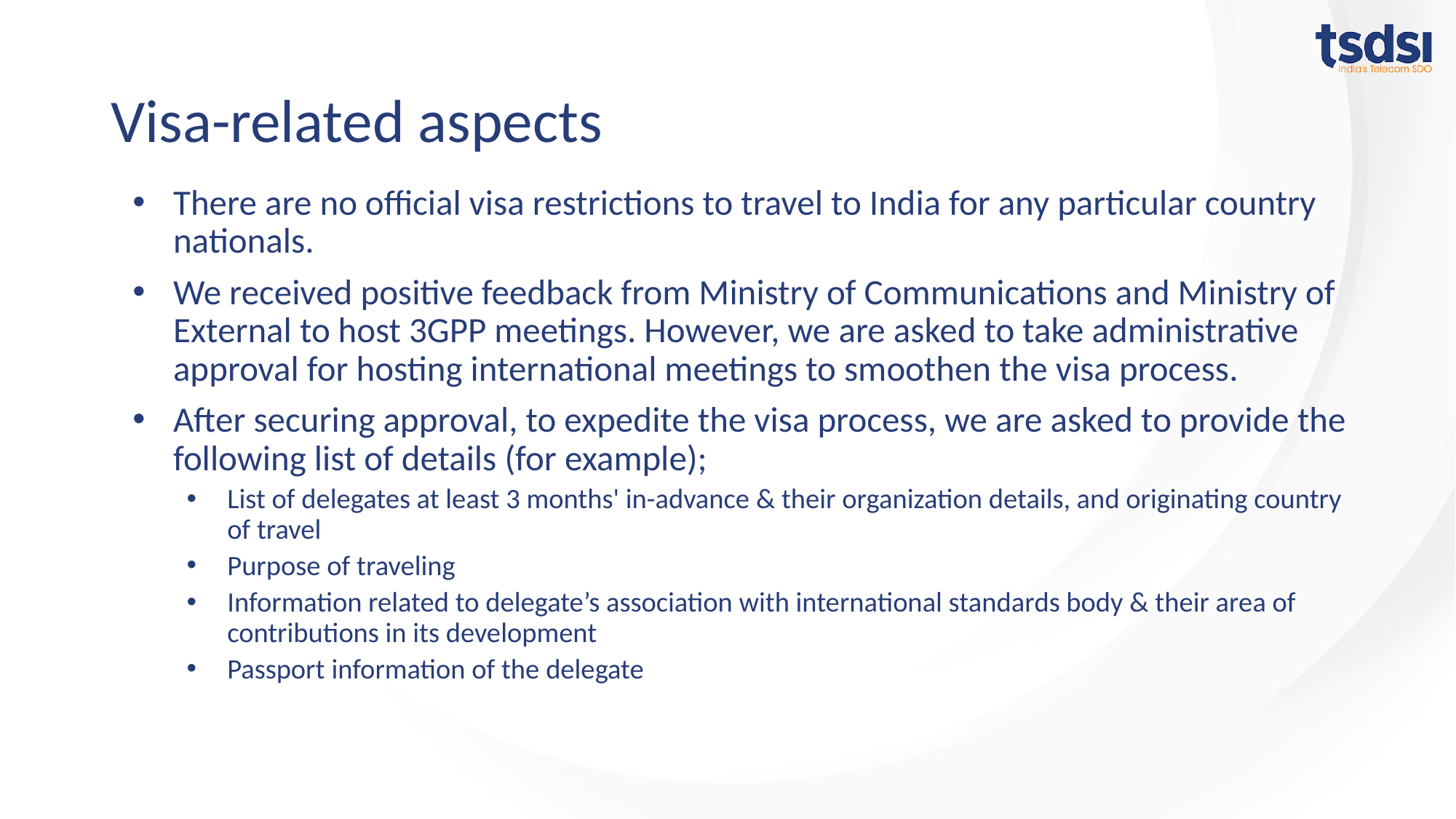

# Visa-related aspects
There are no official visa restrictions to travel to India for any particular country nationals.
We received positive feedback from Ministry of Communications and Ministry of External to host 3GPP meetings. However, we are asked to take administrative approval for hosting international meetings to smoothen the visa process.
After securing approval, to expedite the visa process, we are asked to provide the following list of details (for example);
List of delegates at least 3 months' in-advance & their organization details, and originating country of travel
Purpose of traveling
Information related to delegate’s association with international standards body & their area of contributions in its development
Passport information of the delegate